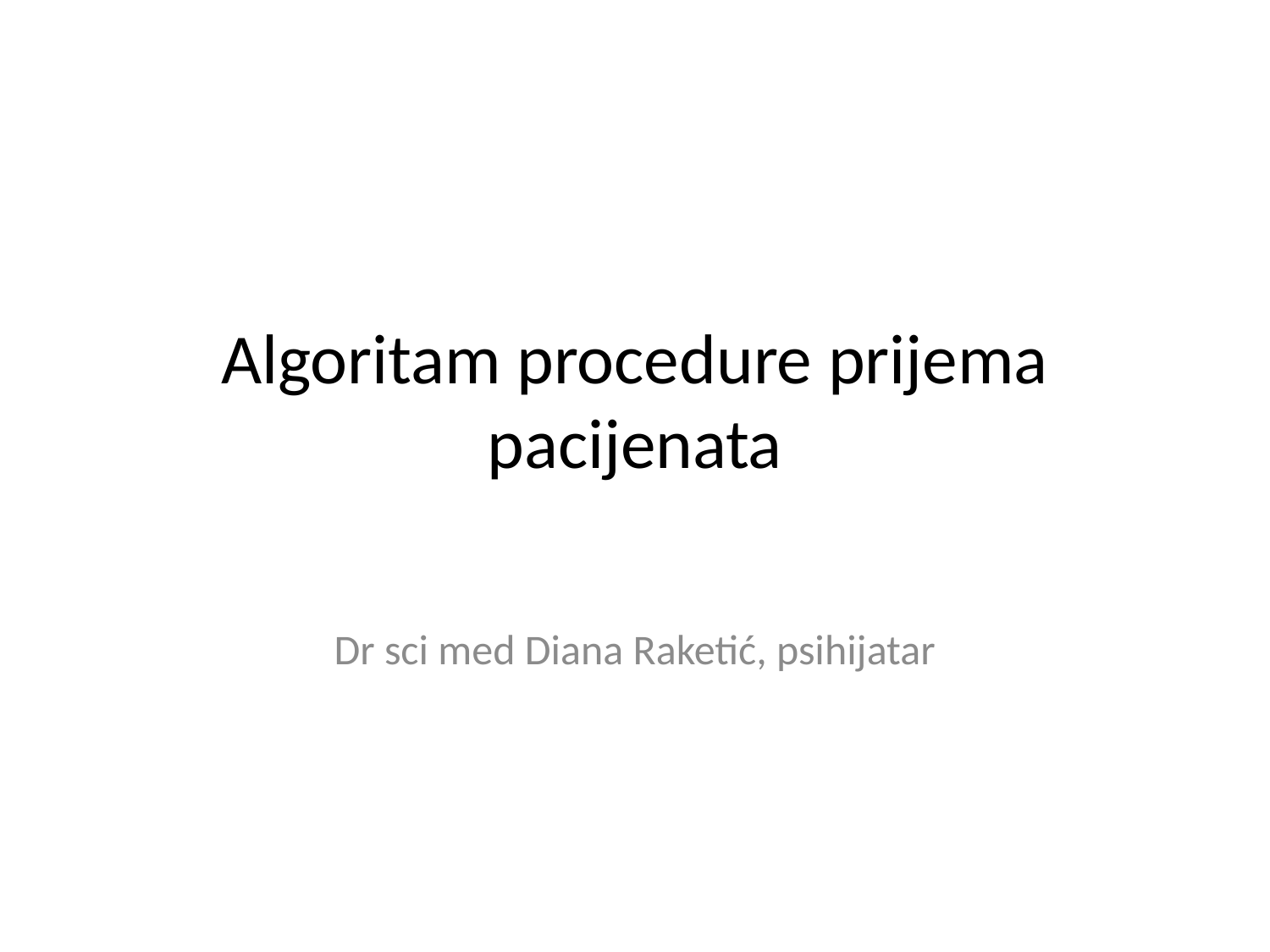

# Algoritam procedure prijema pacijenata

Dr sci med Diana Raketić, psihijatar